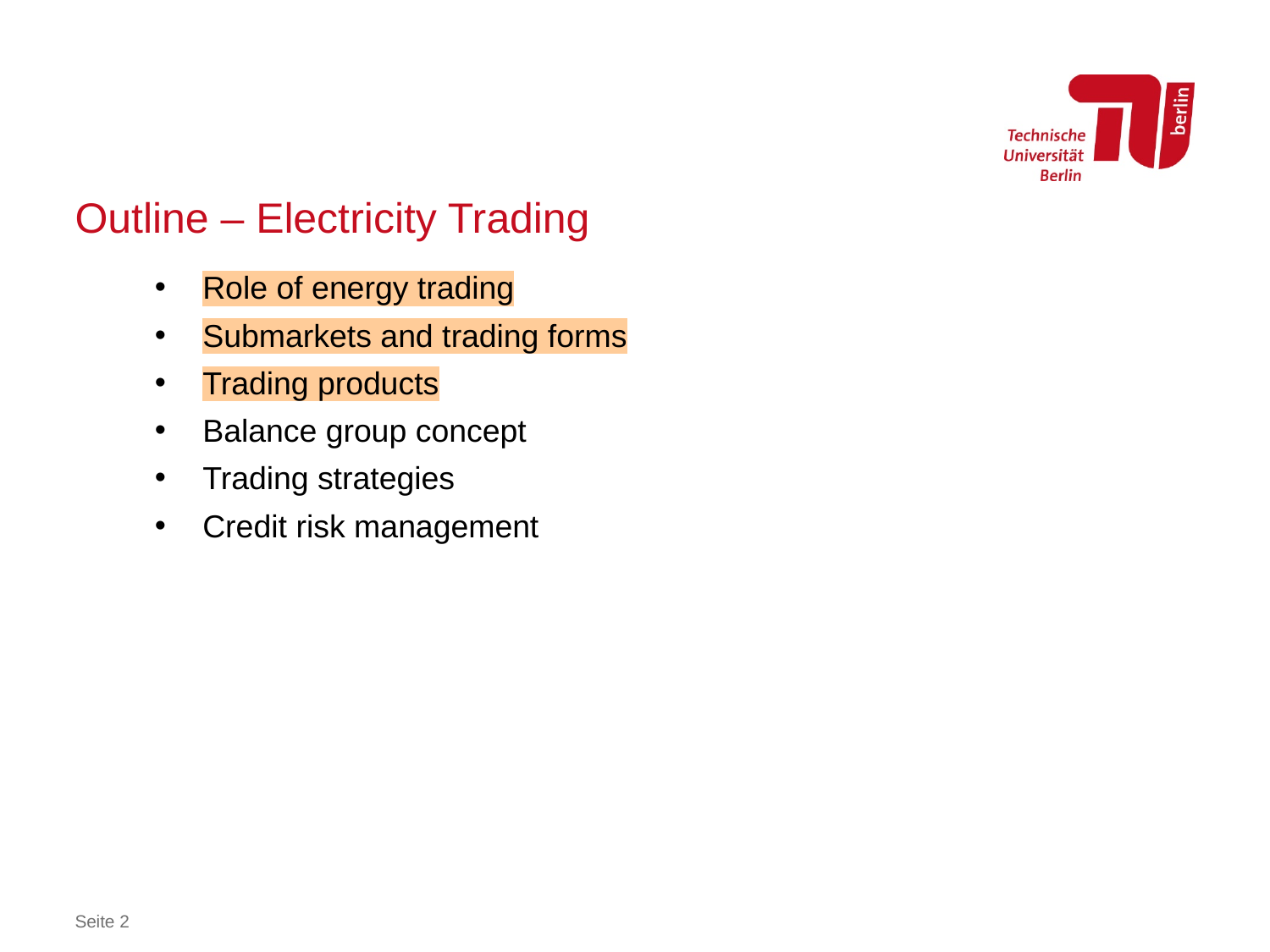

# Outline – Electricity Trading
Role of energy trading
Submarkets and trading forms
Trading products
Balance group concept
Trading strategies
Credit risk management

Seite 2